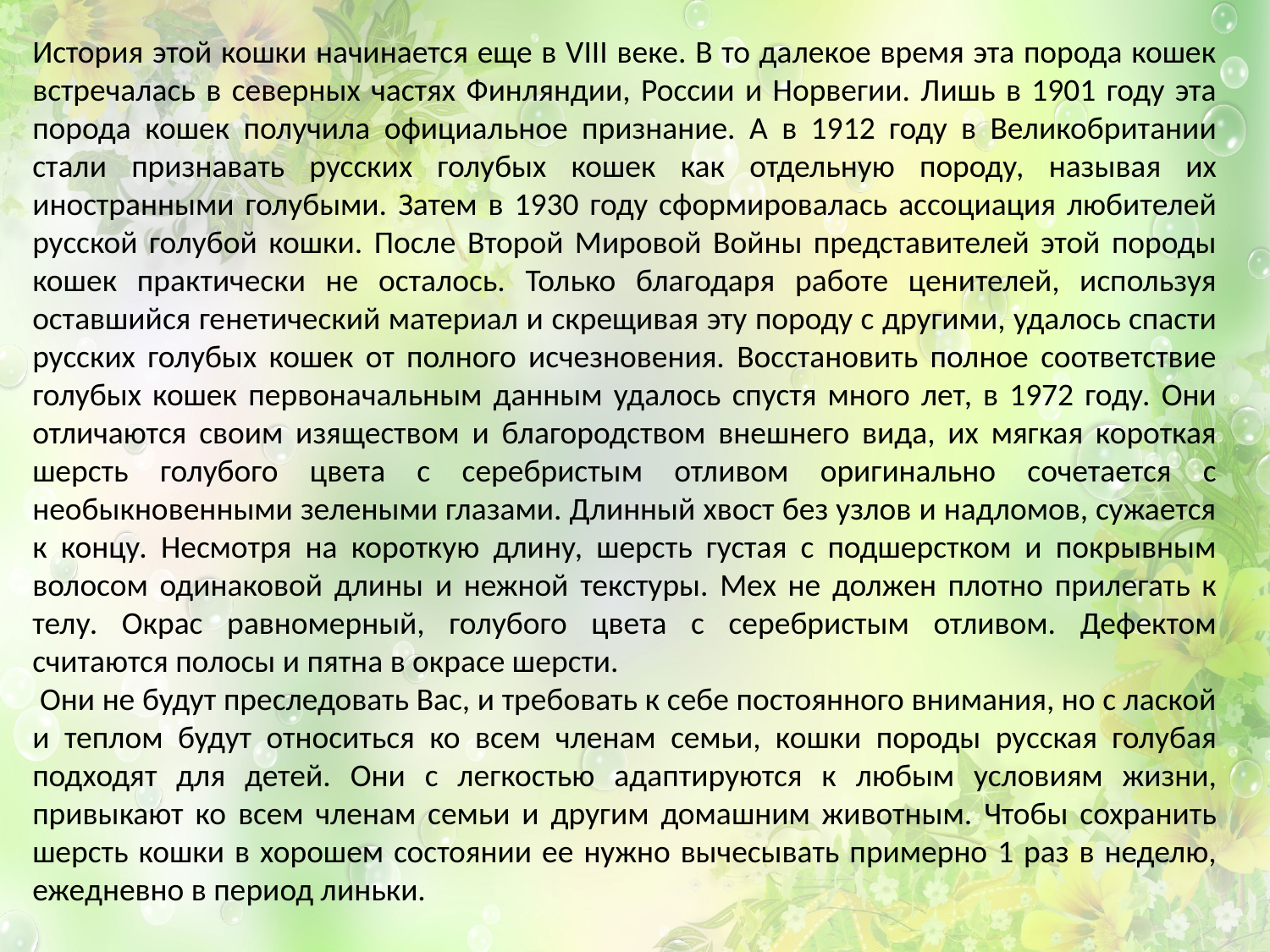

История этой кошки начинается еще в VIII веке. В то далекое время эта порода кошек встречалась в северных частях Финляндии, России и Норвегии. Лишь в 1901 году эта порода кошек получила официальное признание. А в 1912 году в Великобритании стали признавать русских голубых кошек как отдельную породу, называя их иностранными голубыми. Затем в 1930 году сформировалась ассоциация любителей русской голубой кошки. После Второй Мировой Войны представителей этой породы кошек практически не осталось. Только благодаря работе ценителей, используя оставшийся генетический материал и скрещивая эту породу с другими, удалось спасти русских голубых кошек от полного исчезновения. Восстановить полное соответствие голубых кошек первоначальным данным удалось спустя много лет, в 1972 году. Они отличаются своим изяществом и благородством внешнего вида, их мягкая короткая шерсть голубого цвета с серебристым отливом оригинально сочетается с необыкновенными зелеными глазами. Длинный хвост без узлов и надломов, сужается к концу. Несмотря на короткую длину, шерсть густая с подшерстком и покрывным волосом одинаковой длины и нежной текстуры. Мех не должен плотно прилегать к телу. Окрас равномерный, голубого цвета с серебристым отливом. Дефектом считаются полосы и пятна в окрасе шерсти.
 Они не будут преследовать Вас, и требовать к себе постоянного внимания, но с лаской и теплом будут относиться ко всем членам семьи, кошки породы русская голубая подходят для детей. Они с легкостью адаптируются к любым условиям жизни, привыкают ко всем членам семьи и другим домашним животным. Чтобы сохранить шерсть кошки в хорошем состоянии ее нужно вычесывать примерно 1 раз в неделю, ежедневно в период линьки.